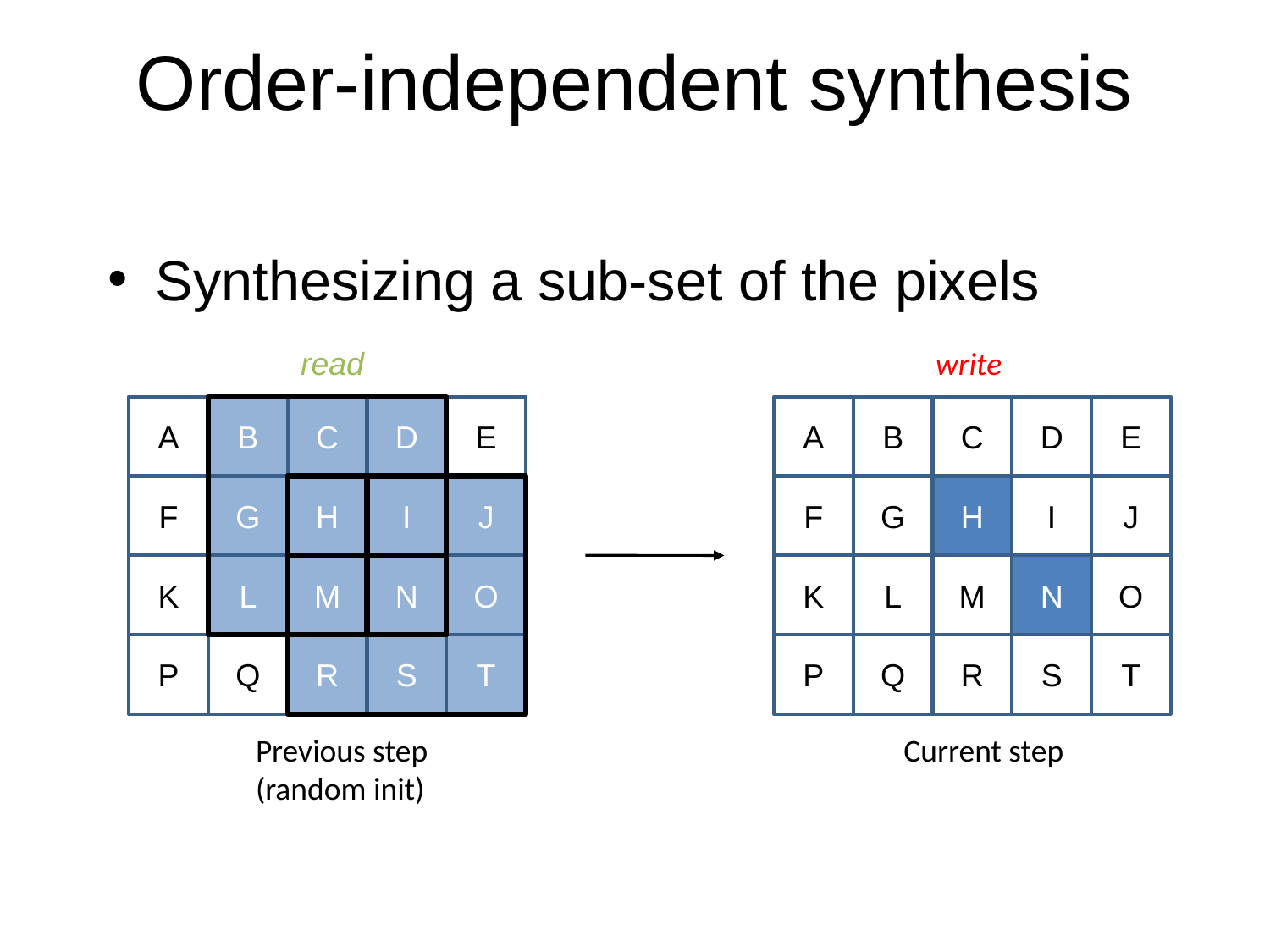

# Order-independent synthesis
Synthesizing a sub-set of the pixels
read
write
A
A
E
F
K
P
Q
B

C
D
E
A
B
C
D
E
F
G
H
I
J
F
G
H
H

I
J
K
L
M
N
O
K
L
M
N
N
O
P
Q
R
S
T
P
Q
R
S
T
Previous step
(random init)
Current step